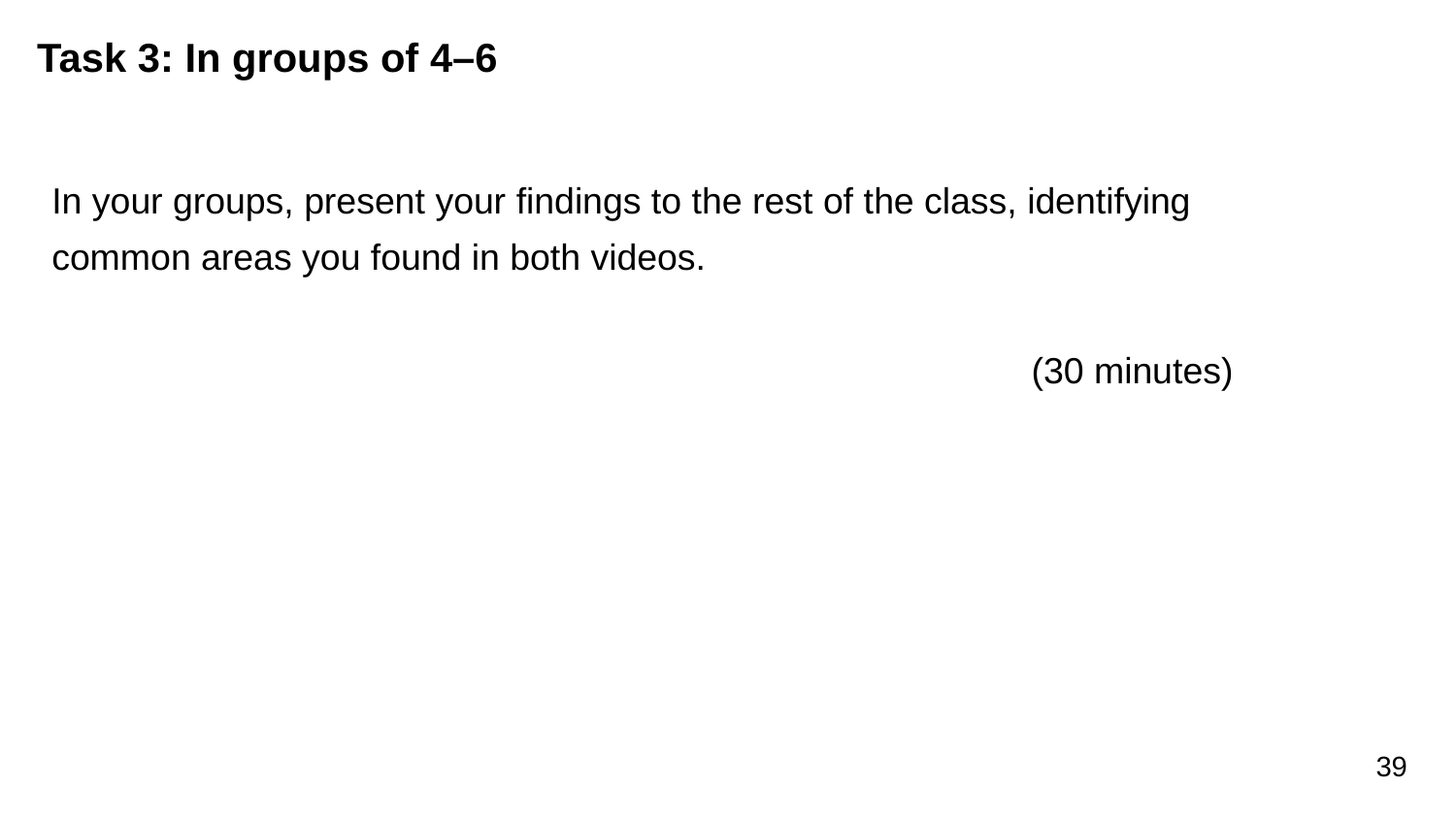

# Task 3: In groups of 4–6
In your groups, present your findings to the rest of the class, identifying common areas you found in both videos.

(30 minutes)
39